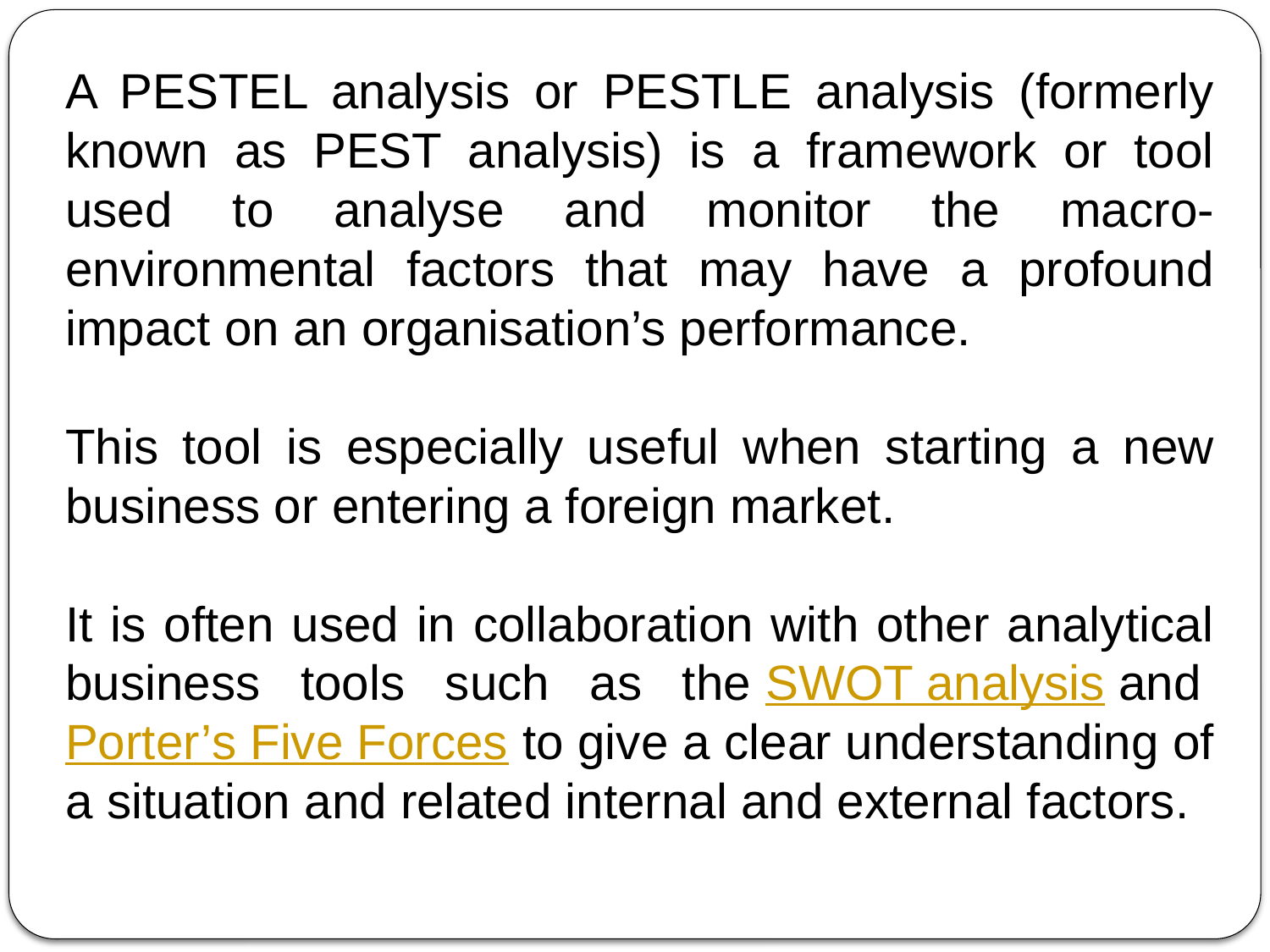

A PESTEL analysis or PESTLE analysis (formerly known as PEST analysis) is a framework or tool used to analyse and monitor the macro-environmental factors that may have a profound impact on an organisation’s performance.

This tool is especially useful when starting a new business or entering a foreign market.

It is often used in collaboration with other analytical business tools such as the SWOT analysis and Porter’s Five Forces to give a clear understanding of a situation and related internal and external factors.